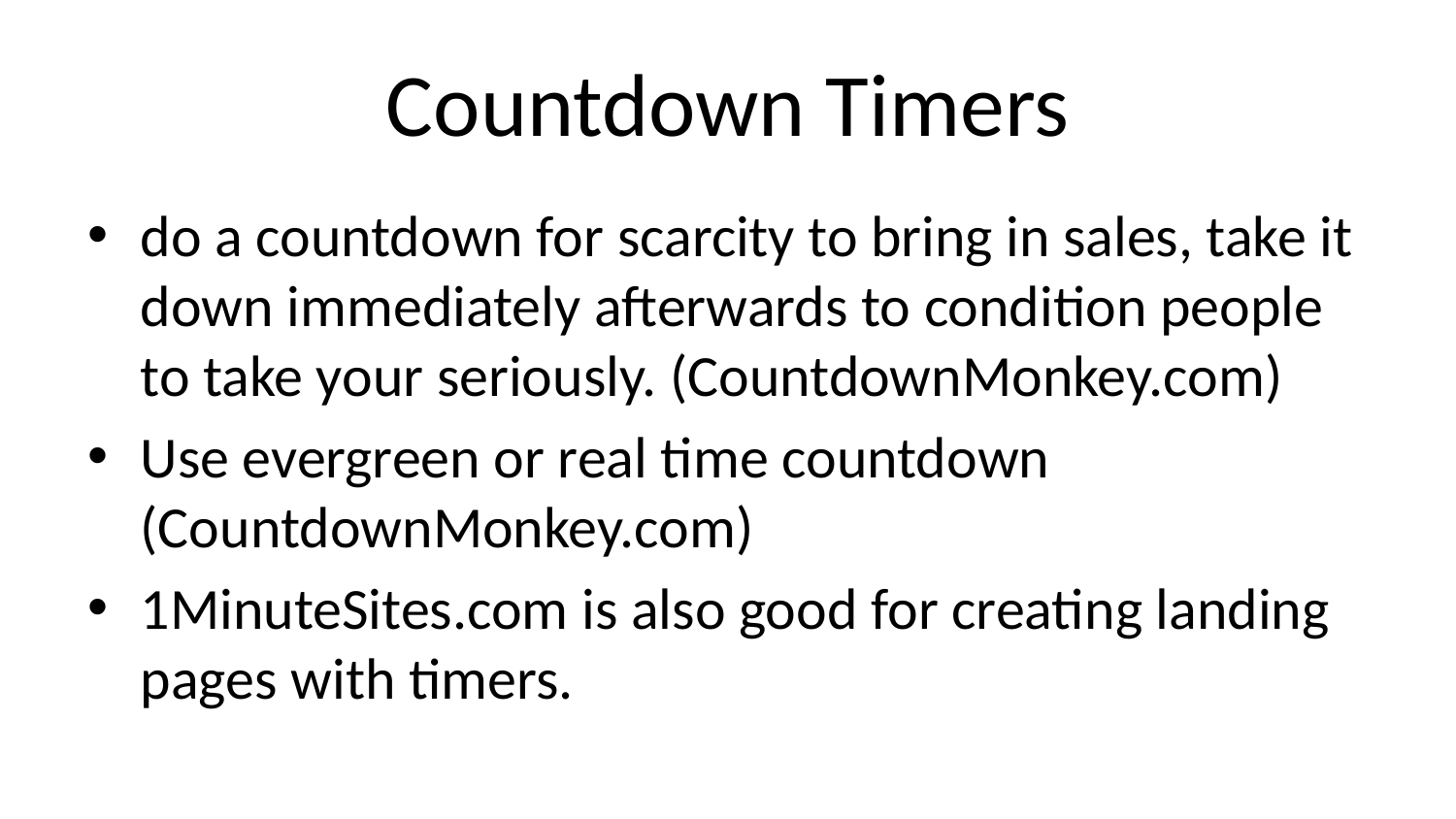

# Countdown Timers
do a countdown for scarcity to bring in sales, take it down immediately afterwards to condition people to take your seriously. (CountdownMonkey.com)
Use evergreen or real time countdown (CountdownMonkey.com)
1MinuteSites.com is also good for creating landing pages with timers.